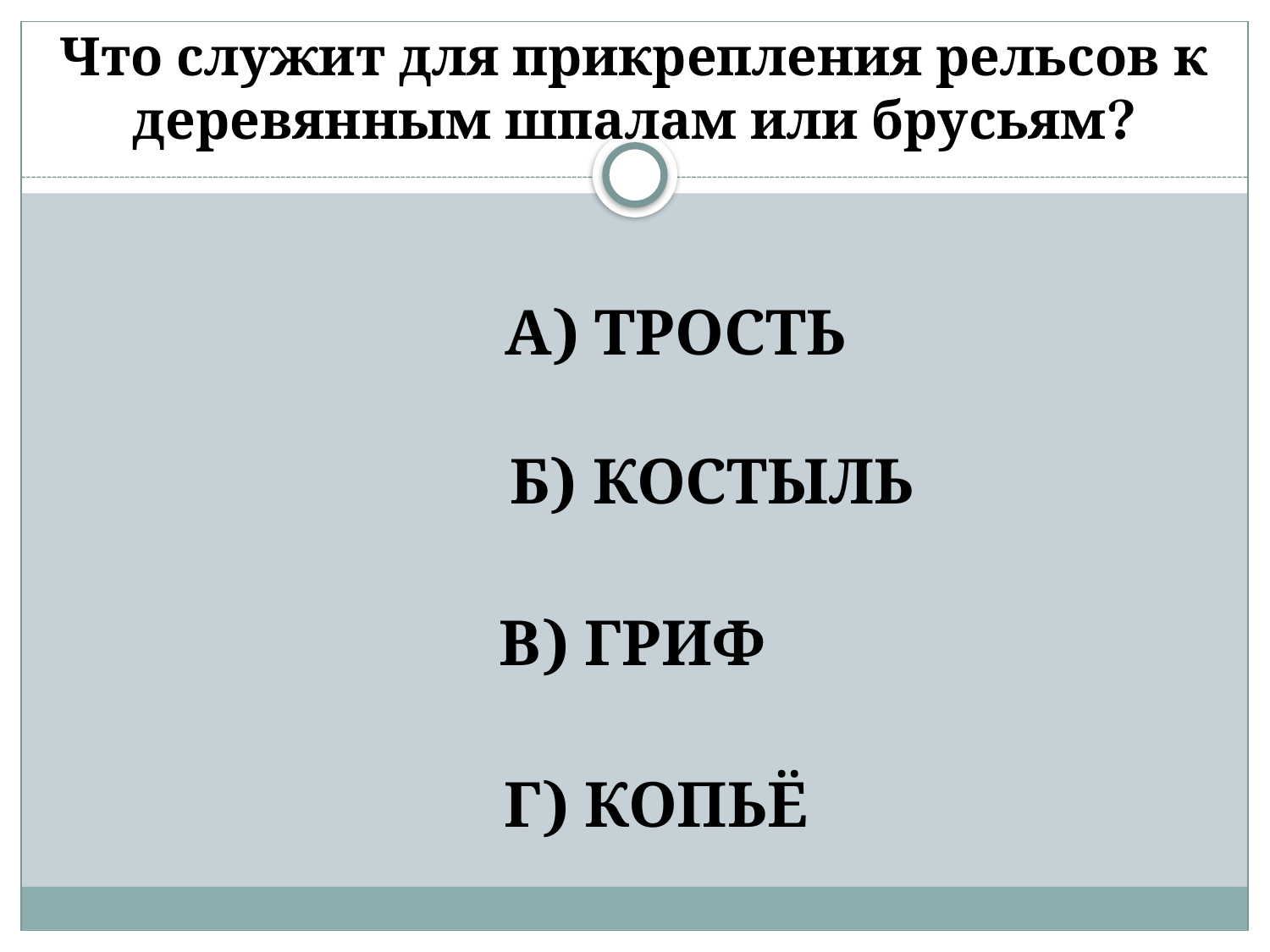

# Что служит для прикрепления рельсов к деревянным шпалам или брусьям?
       А) ТРОСТЬ
          Б) КОСТЫЛЬ
В) ГРИФ
   Г) КОПЬЁ